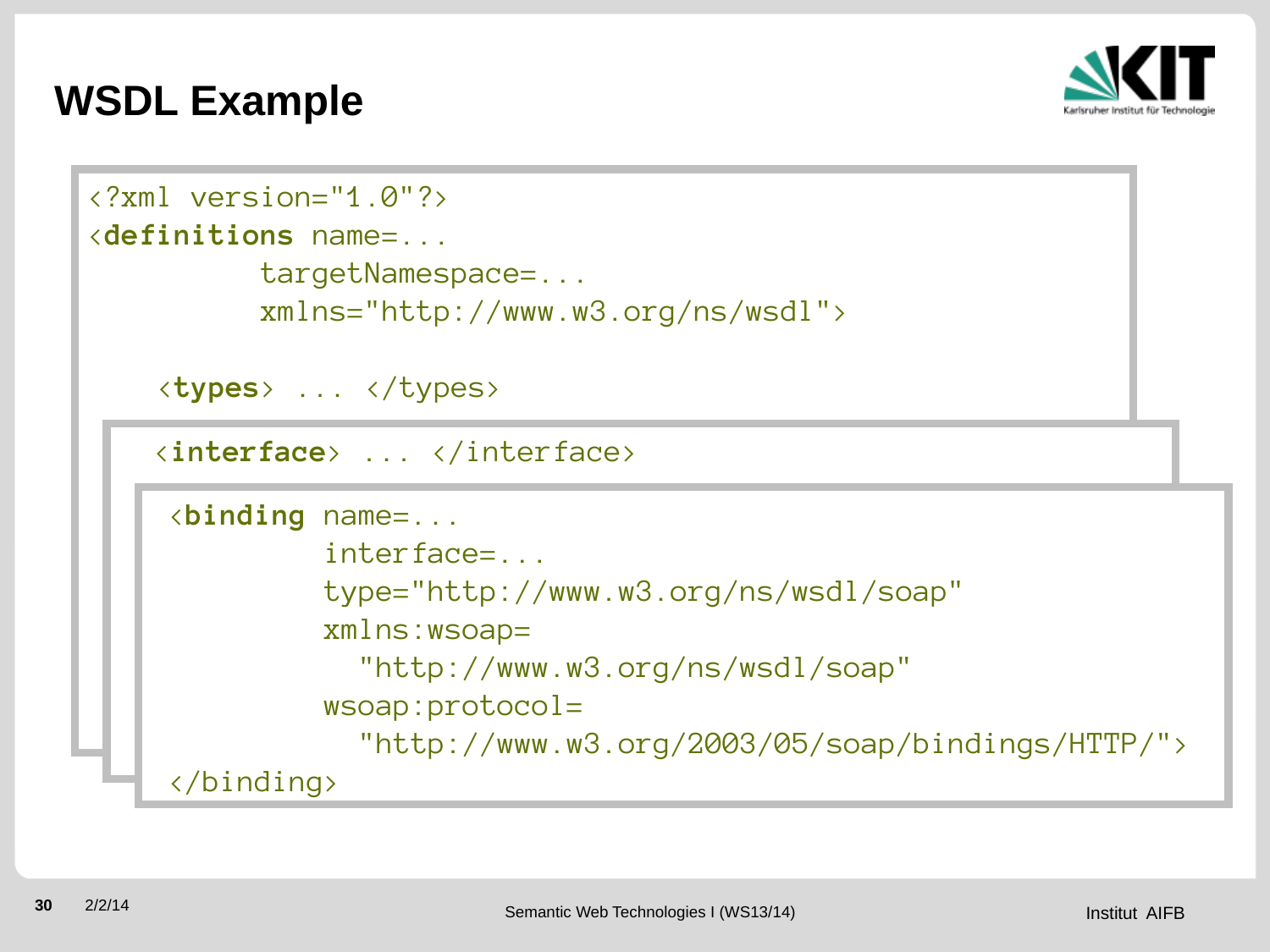

# WSDL Example
<?xml version="1.0"?>
<definitions name=...
          targetNamespace=...
          xmlns="http://www.w3.org/ns/wsdl">

    <types> ... </types>

  <interface> ... </interface>

 <binding name=...
          interface=...
          type="http://www.w3.org/ns/wsdl/soap"
          xmlns:wsoap=
            "http://www.w3.org/ns/wsdl/soap"
          wsoap:protocol=
            "http://www.w3.org/2003/05/soap/bindings/HTTP/">
 </binding>